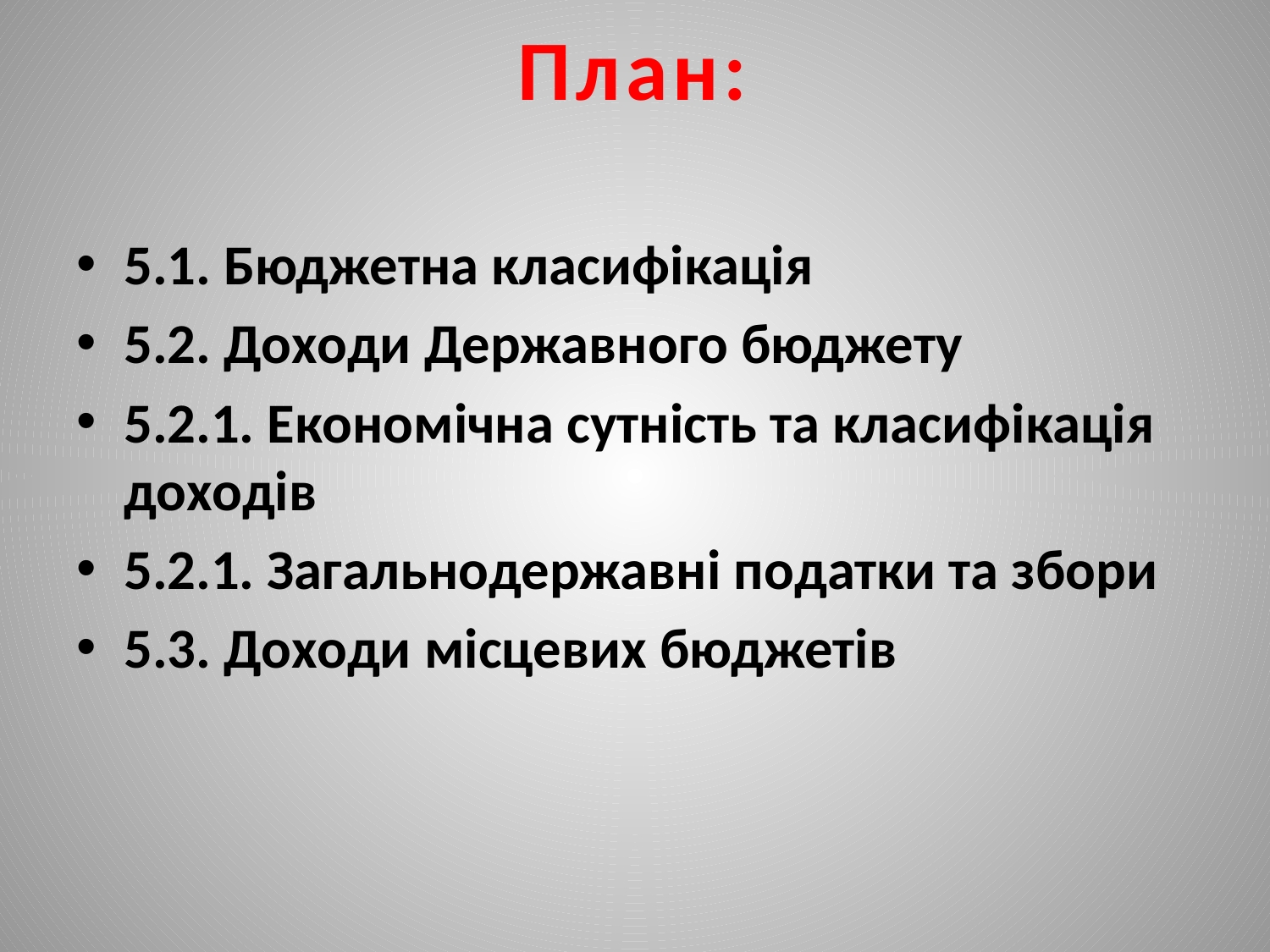

# План:
5.1. Бюджетна класифікація
5.2. Доходи Державного бюджету
5.2.1. Економічна сутність та класифікація доходів
5.2.1. Загальнодержавні податки та збори
5.3. Доходи місцевих бюджетів